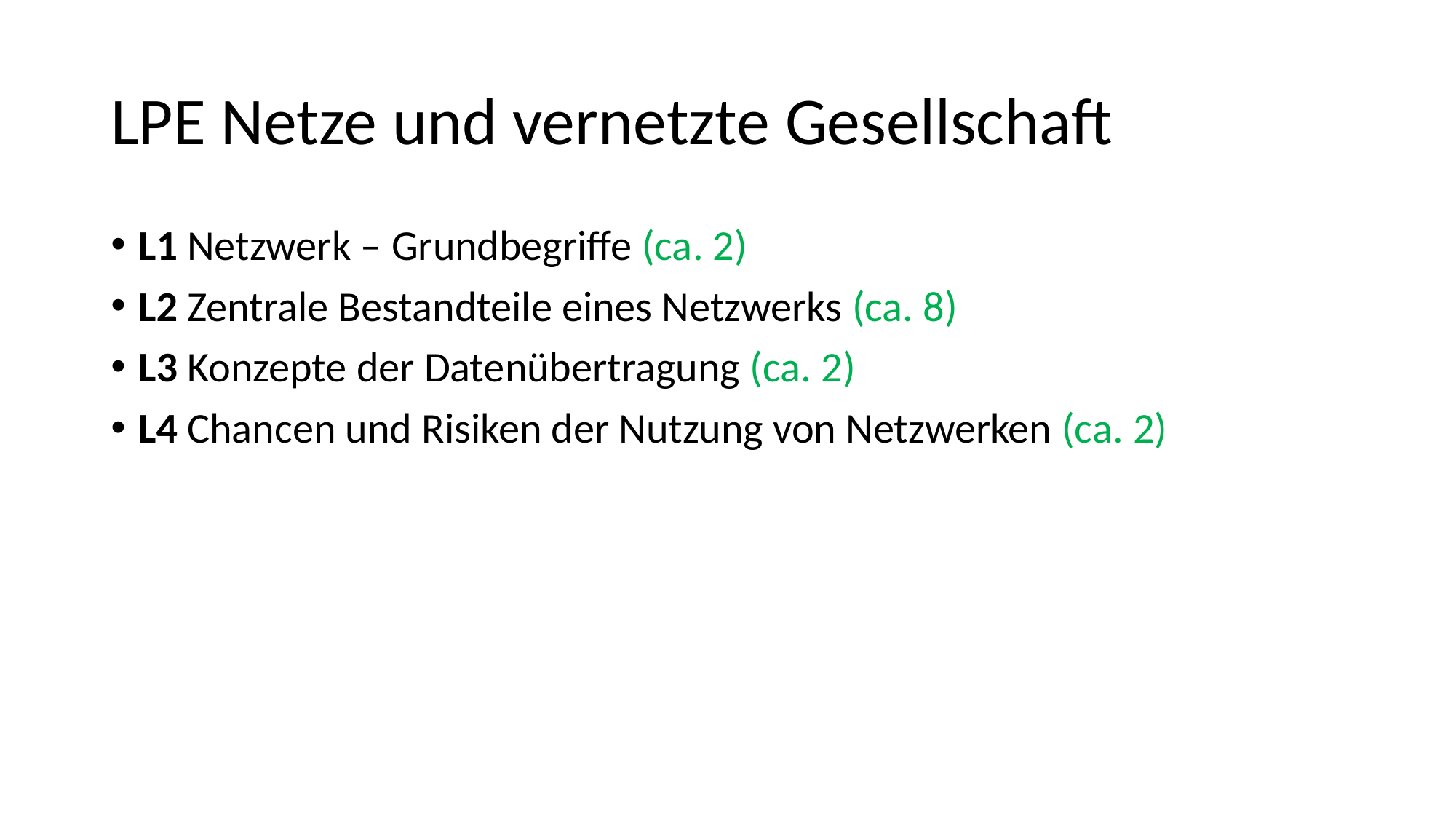

# LPE Netze und vernetzte Gesellschaft
L1 Netzwerk – Grundbegriffe (ca. 2)
L2 Zentrale Bestandteile eines Netzwerks (ca. 8)
L3 Konzepte der Datenübertragung (ca. 2)
L4 Chancen und Risiken der Nutzung von Netzwerken (ca. 2)